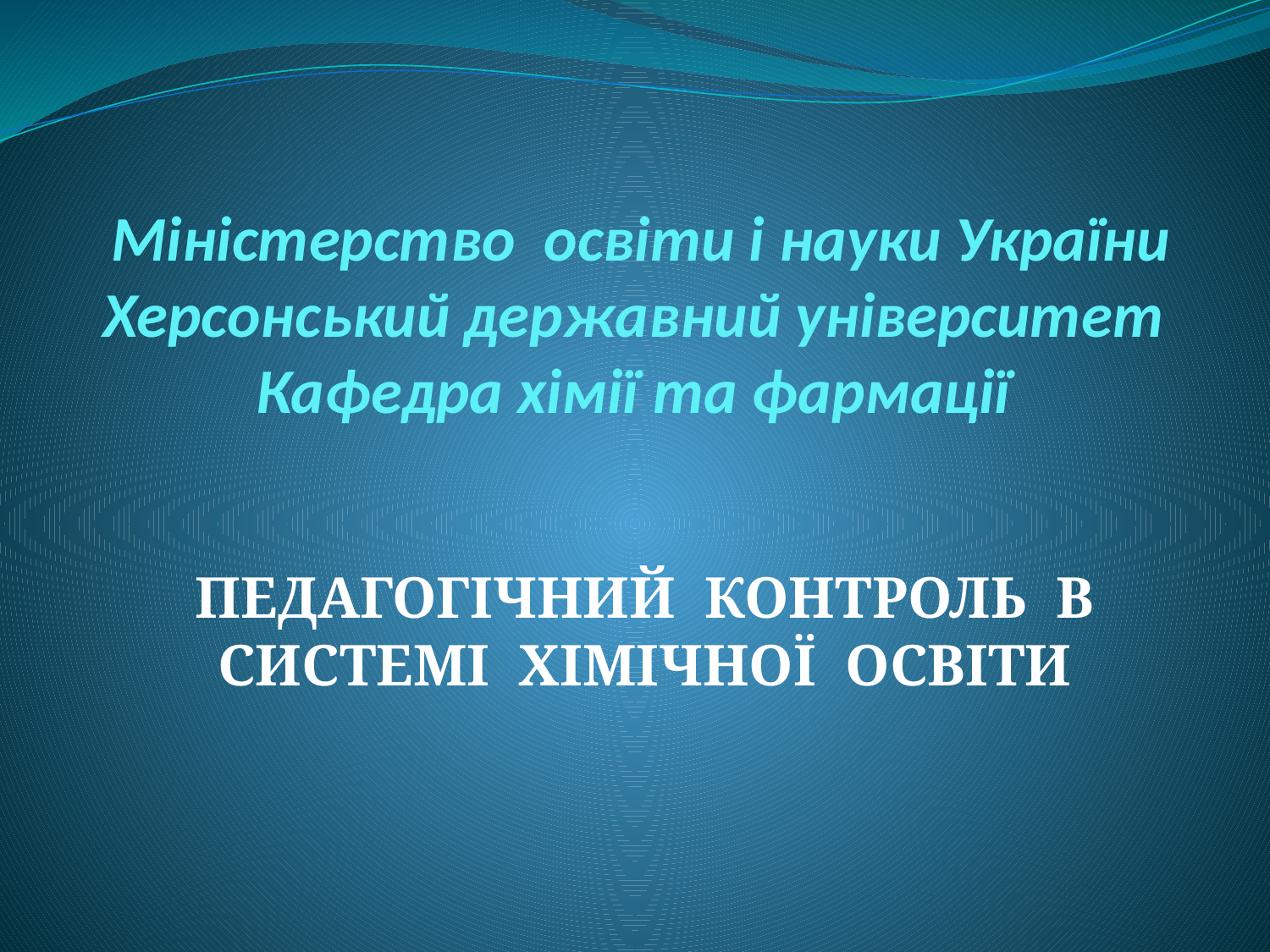

# Міністерство  освіти і науки України Херсонський державний університет Кафедра хімії та фармації
ПЕДАГОГІЧНИЙ  КОНТРОЛЬ  В СИСТЕМІ  ХІМІЧНОЇ  ОСВІТИ